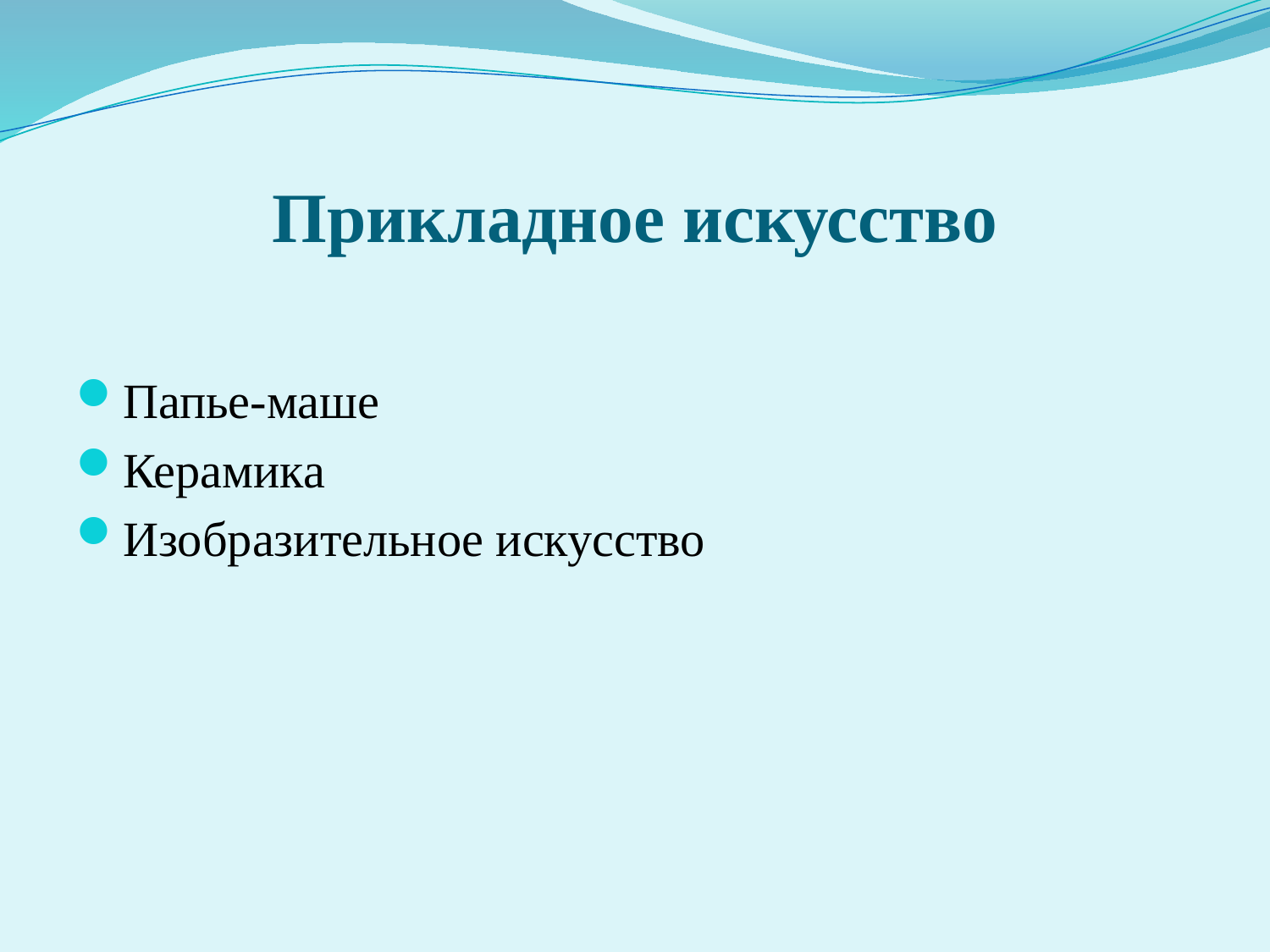

# Прикладное искусство

Папье-маше
Керамика
Изобразительное искусство